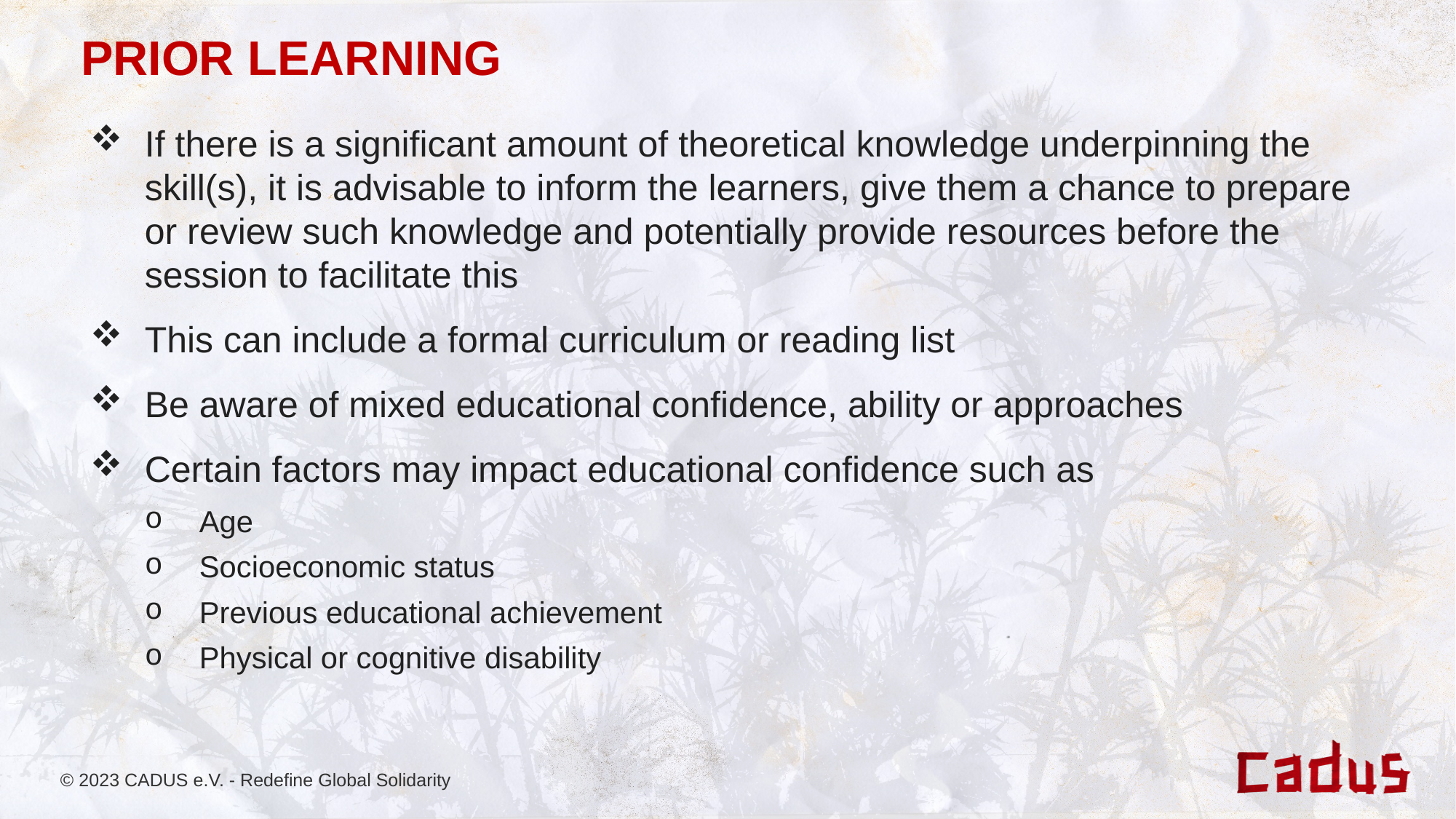

PRIOR LEARNING
If there is a significant amount of theoretical knowledge underpinning the skill(s), it is advisable to inform the learners, give them a chance to prepare or review such knowledge and potentially provide resources before the session to facilitate this
This can include a formal curriculum or reading list
Be aware of mixed educational confidence, ability or approaches
Certain factors may impact educational confidence such as
Age
Socioeconomic status
Previous educational achievement
Physical or cognitive disability